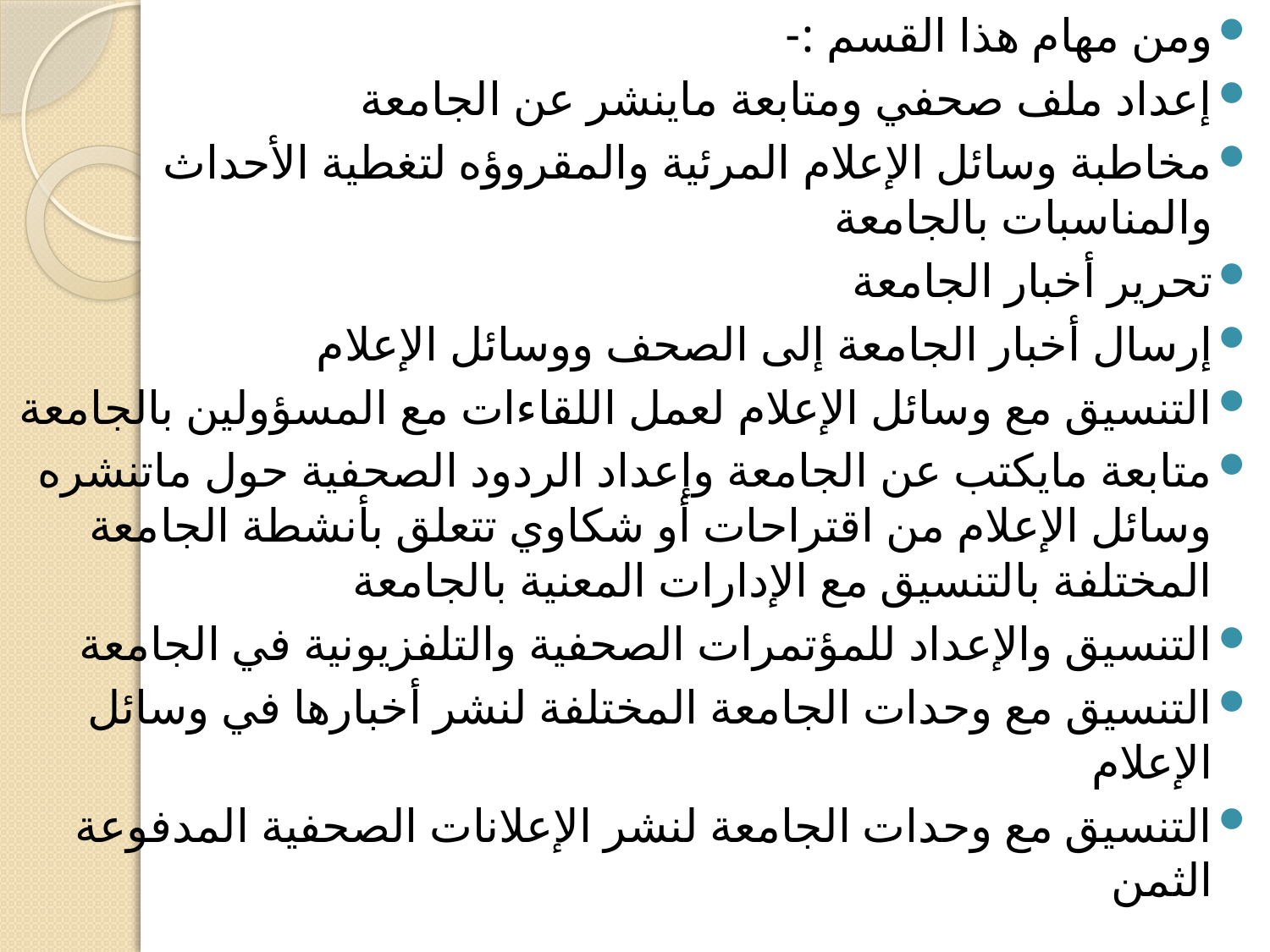

ومن مهام هذا القسم :-
إعداد ملف صحفي ومتابعة ماينشر عن الجامعة
مخاطبة وسائل الإعلام المرئية والمقروؤه لتغطية الأحداث والمناسبات بالجامعة
تحرير أخبار الجامعة
إرسال أخبار الجامعة إلى الصحف ووسائل الإعلام
التنسيق مع وسائل الإعلام لعمل اللقاءات مع المسؤولين بالجامعة
متابعة مايكتب عن الجامعة وإعداد الردود الصحفية حول ماتنشره وسائل الإعلام من اقتراحات أو شكاوي تتعلق بأنشطة الجامعة المختلفة بالتنسيق مع الإدارات المعنية بالجامعة
التنسيق والإعداد للمؤتمرات الصحفية والتلفزيونية في الجامعة
التنسيق مع وحدات الجامعة المختلفة لنشر أخبارها في وسائل الإعلام
التنسيق مع وحدات الجامعة لنشر الإعلانات الصحفية المدفوعة الثمن